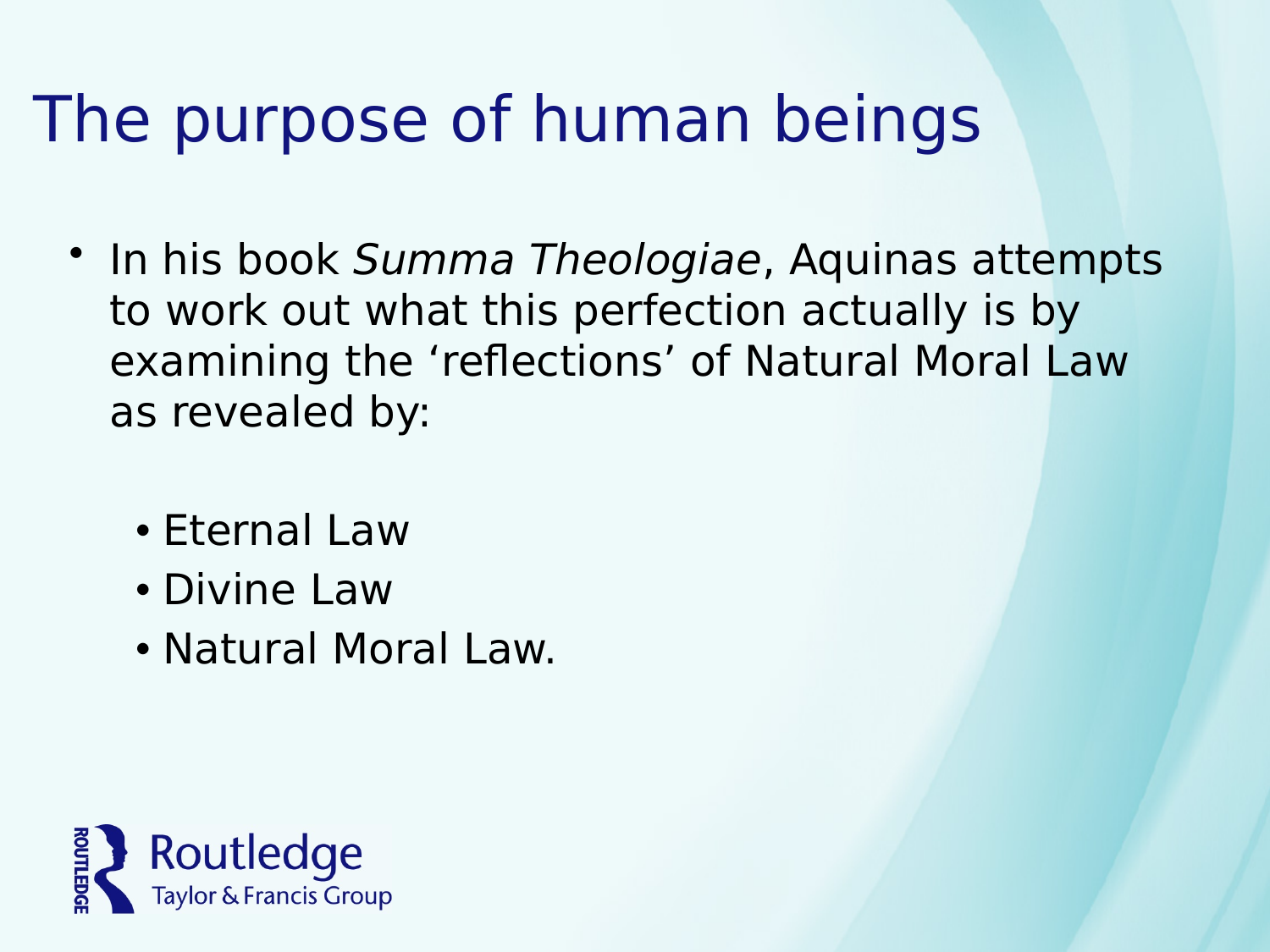

# The purpose of human beings
In his book Summa Theologiae, Aquinas attempts to work out what this perfection actually is by examining the ‘reflections’ of Natural Moral Law as revealed by:

Eternal Law
Divine Law
Natural Moral Law.